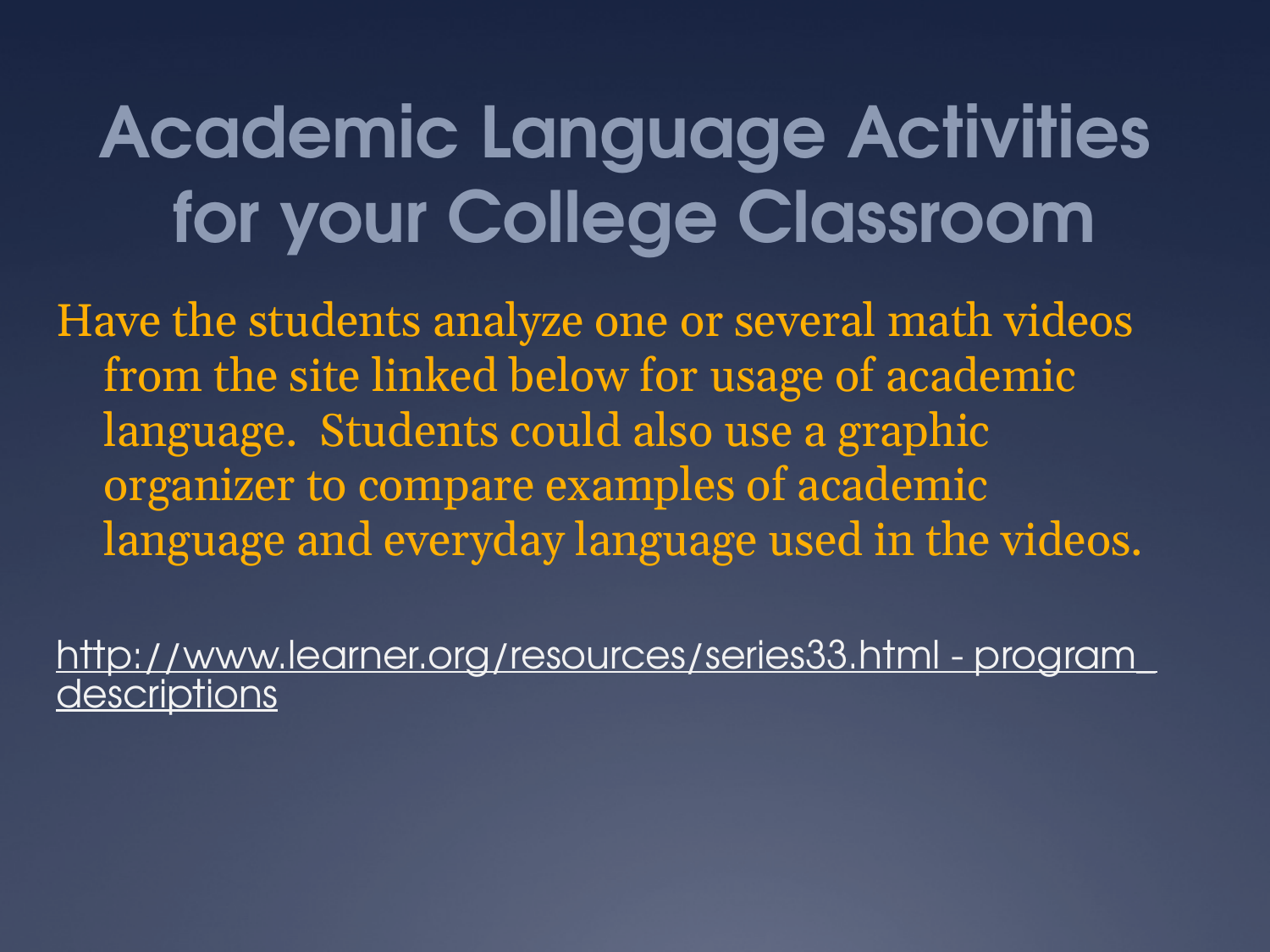

# Academic Language Activities for your College Classroom
Have the students analyze one or several math videos from the site linked below for usage of academic language.  Students could also use a graphic organizer to compare examples of academic language and everyday language used in the videos.

http://www.learner.org/resources/series33.html - program_descriptions